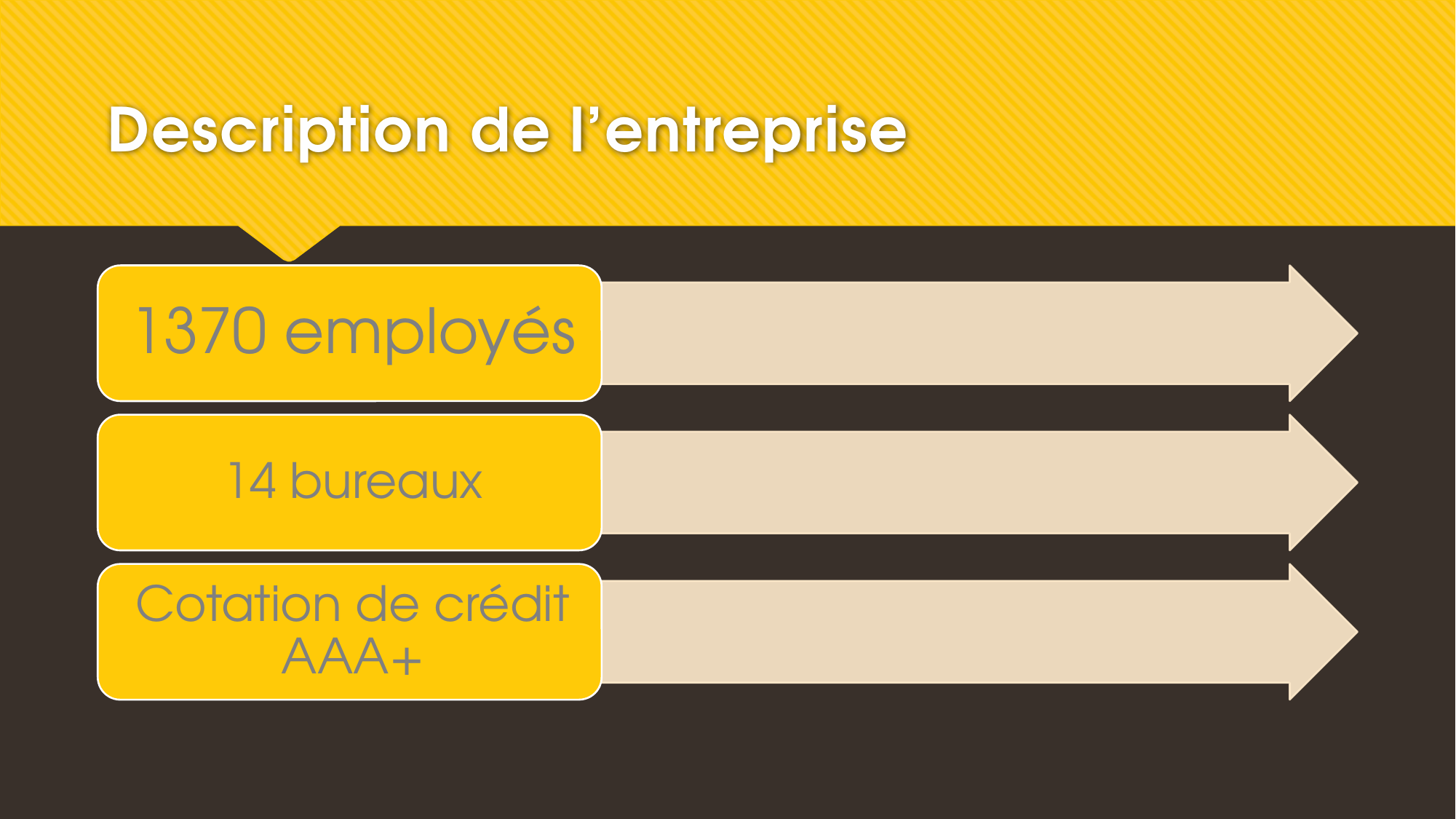

# Description de l’entreprise
1370 employés
14 bureaux
Cotation de crédit AAA+